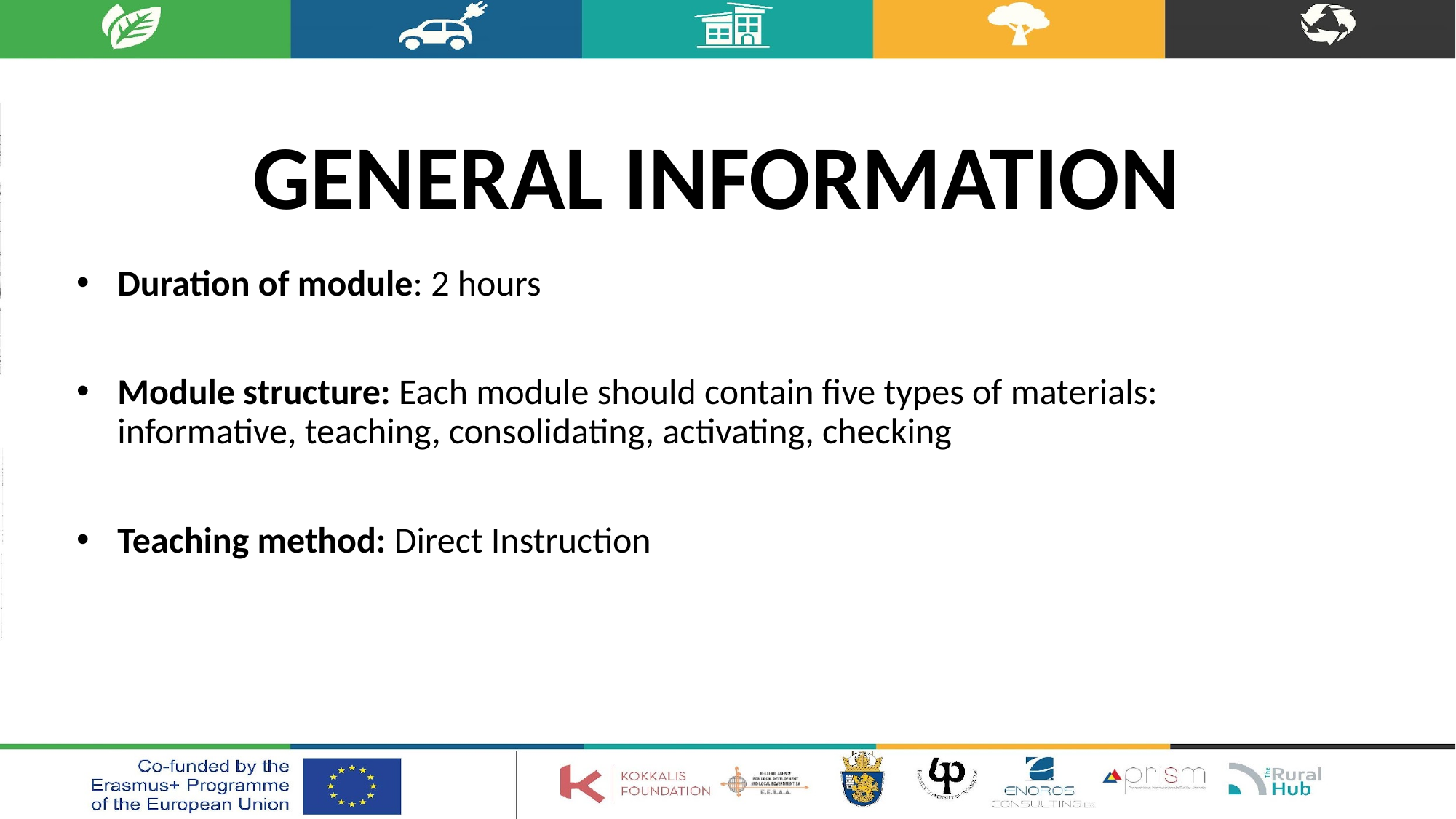

# General Information
Duration of module: 2 hours

Module structure: Each module should contain five types of materials: informative, teaching, consolidating, activating, checking

Teaching method: Direct Instruction